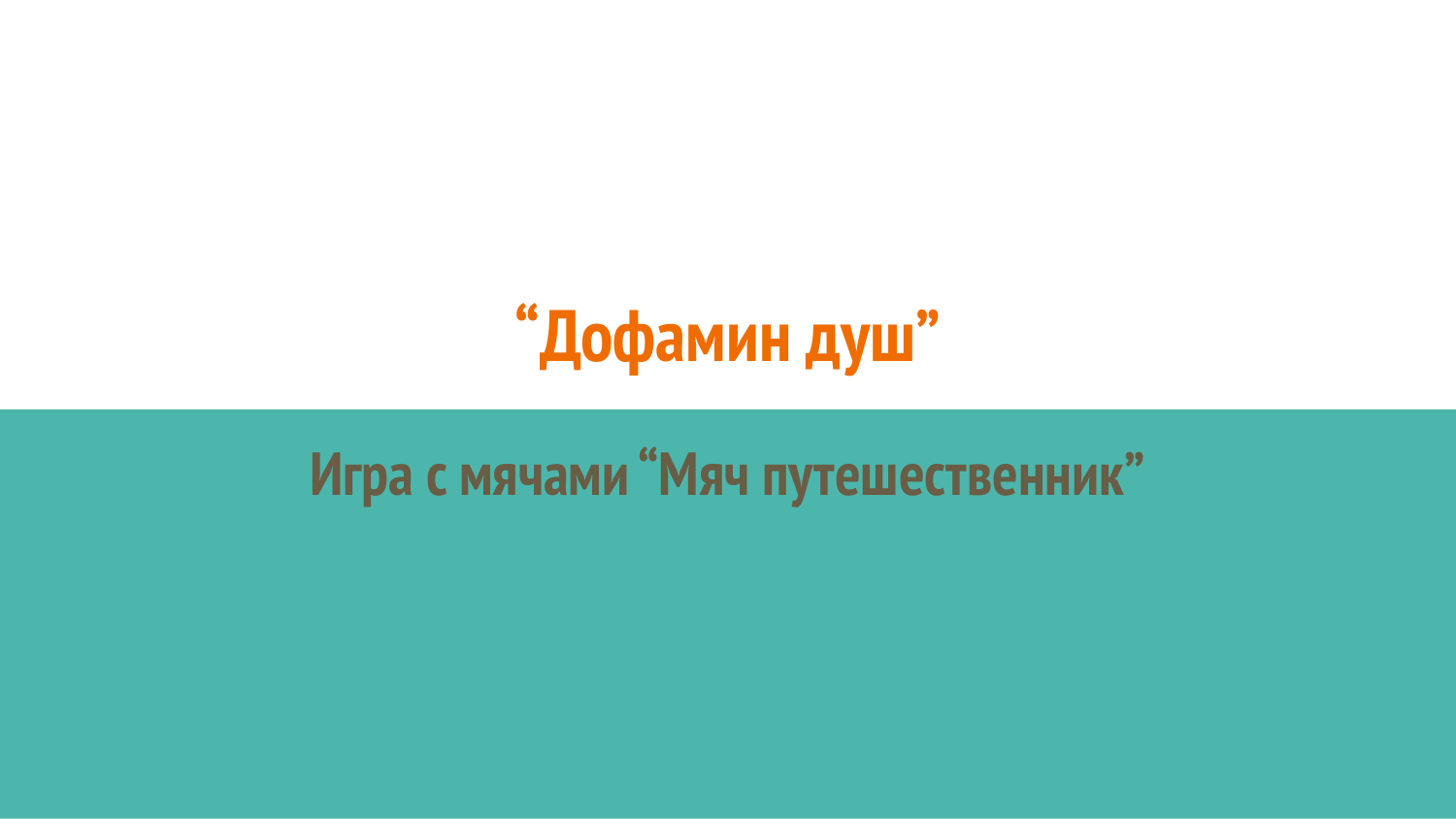

# “Дофамин душ”
Игра с мячами “Мяч путешественник”